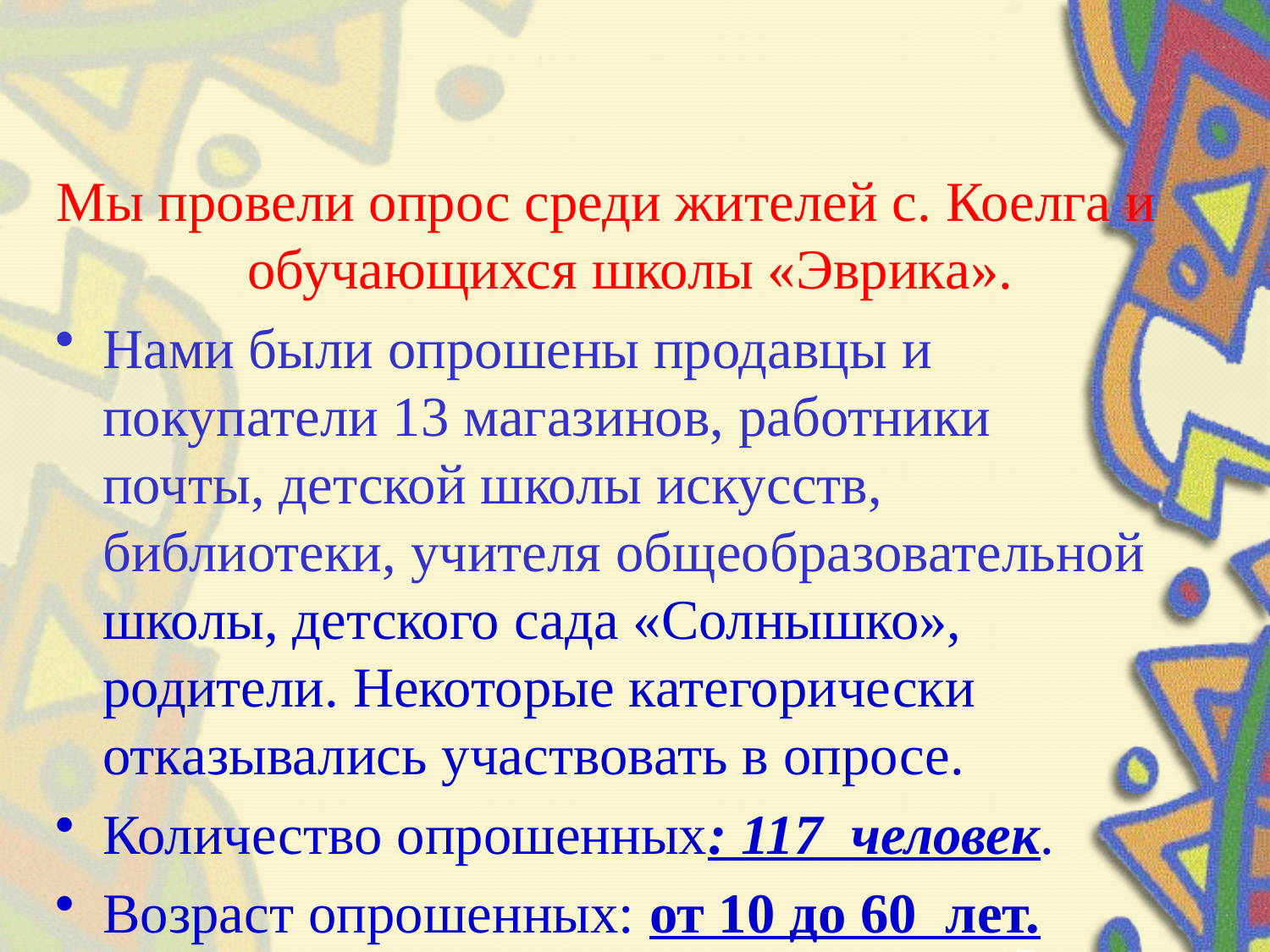

#
Мы провели опрос среди жителей с. Коелга и обучающихся школы «Эврика».
Нами были опрошены продавцы и покупатели 13 магазинов, работники почты, детской школы искусств, библиотеки, учителя общеобразовательной школы, детского сада «Солнышко», родители. Некоторые категорически отказывались участвовать в опросе.
Количество опрошенных: 117  человек.
Возраст опрошенных: от 10 до 60  лет.